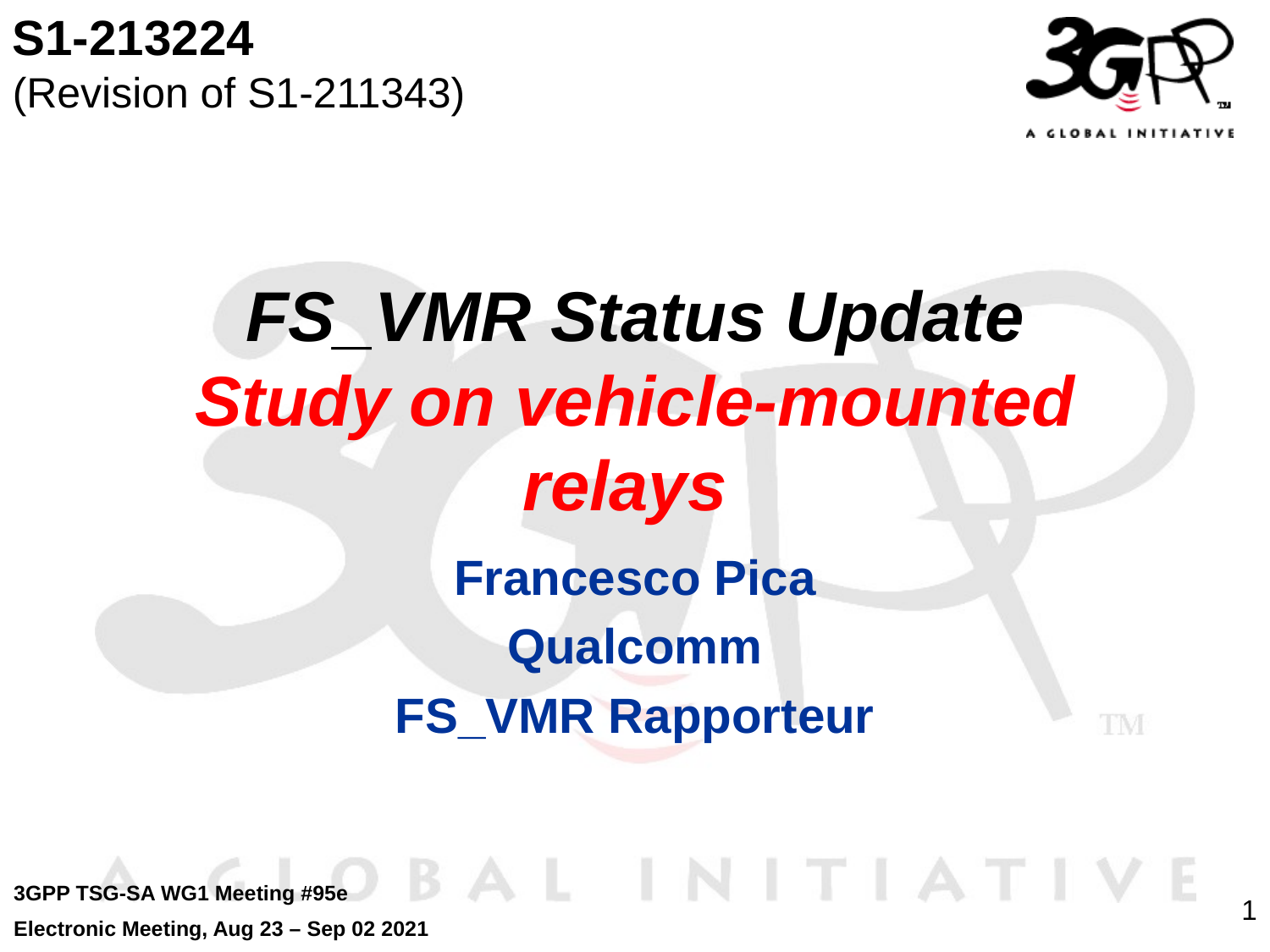

S1-213224
(Revision of S1-211343)
# FS_VMR Status Update Study on vehicle-mounted relays
Francesco Pica
Qualcomm
FS_VMR Rapporteur
3GPP TSG-SA WG1 Meeting #95e
Electronic Meeting, Aug 23 – Sep 02 2021
1